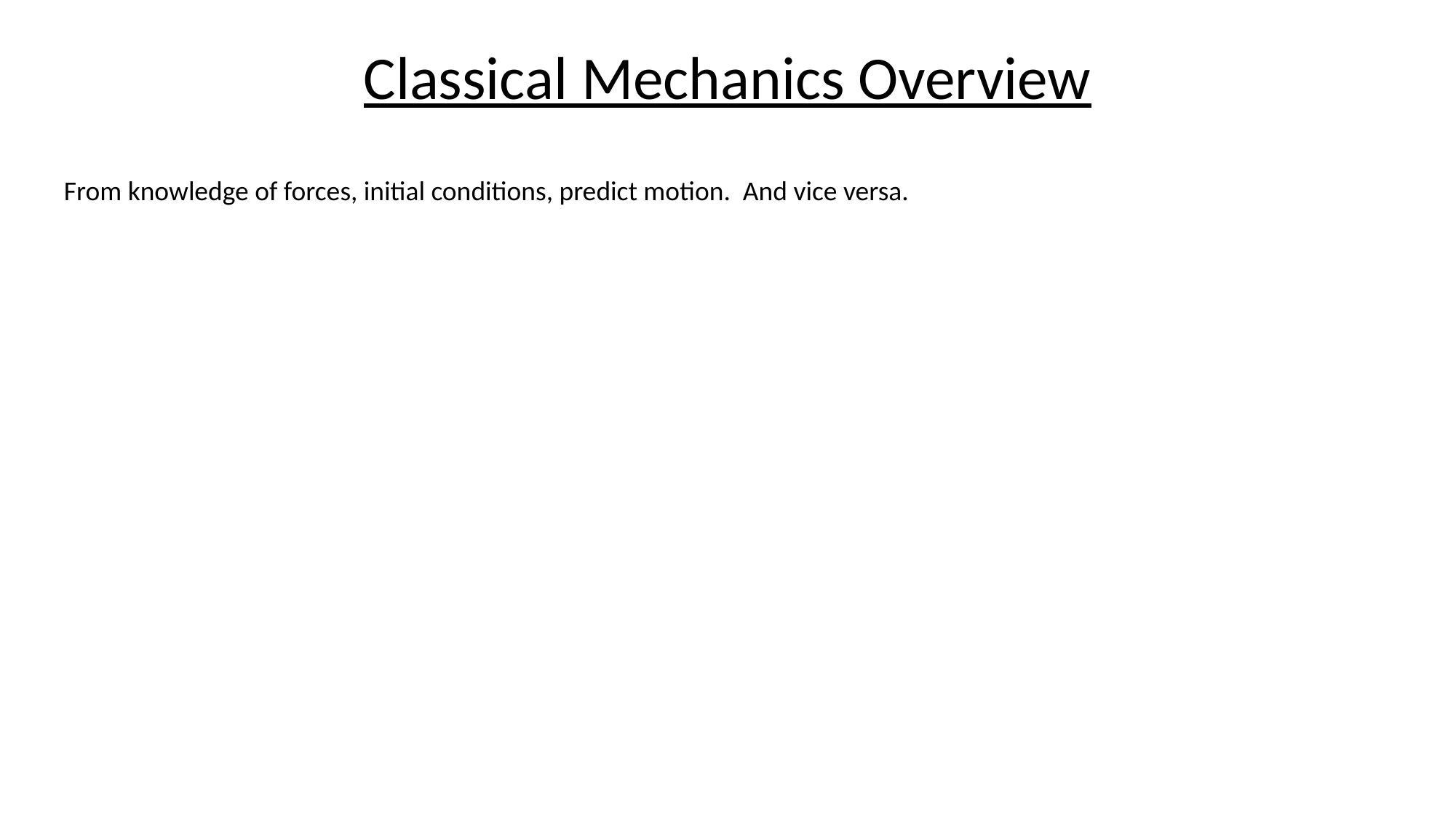

# Classical Mechanics Overview
From knowledge of forces, initial conditions, predict motion.  And vice versa.